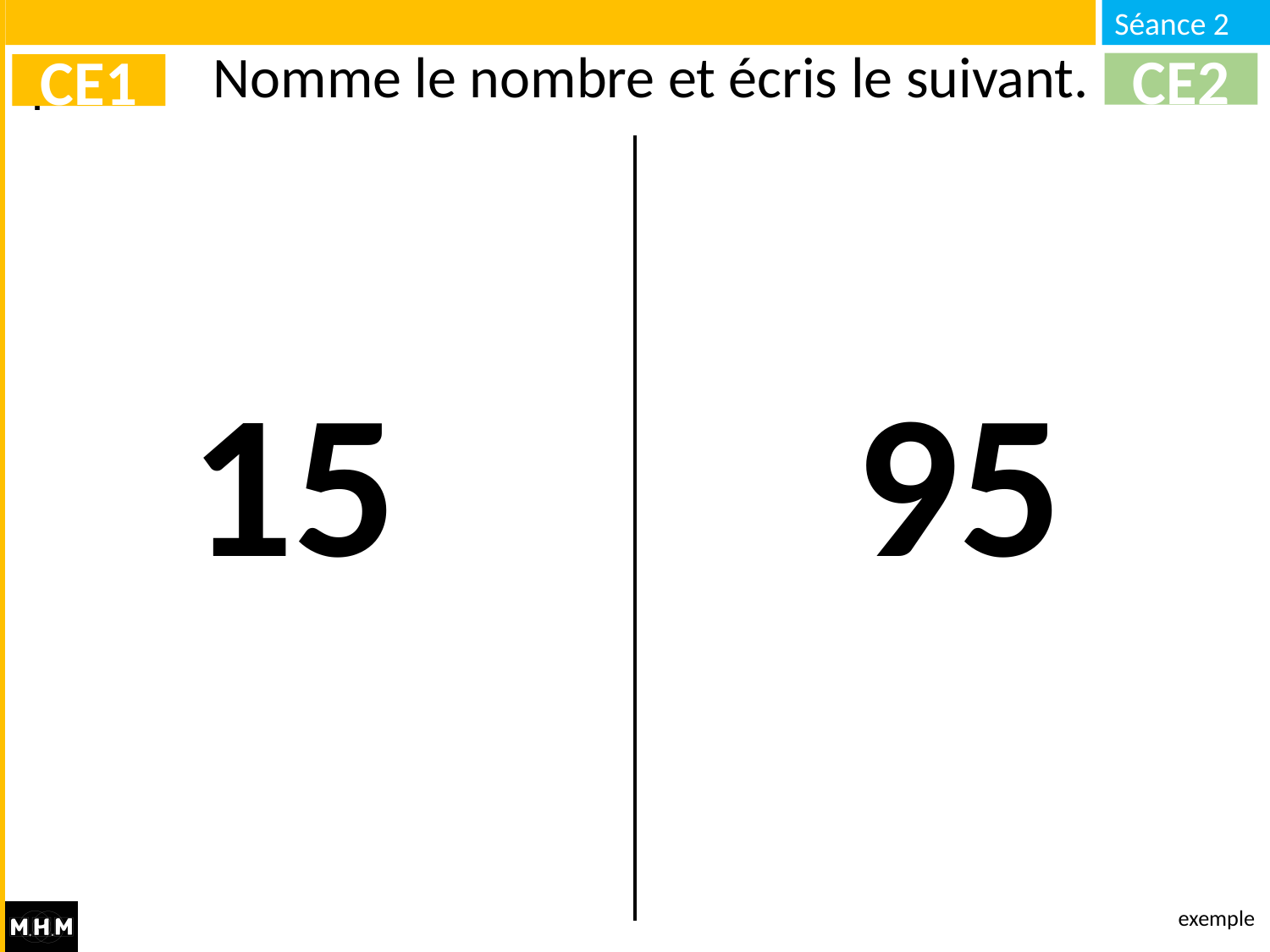

# Nomme le nombre et écris le suivant.
CE2
CE1
15
95
exemple